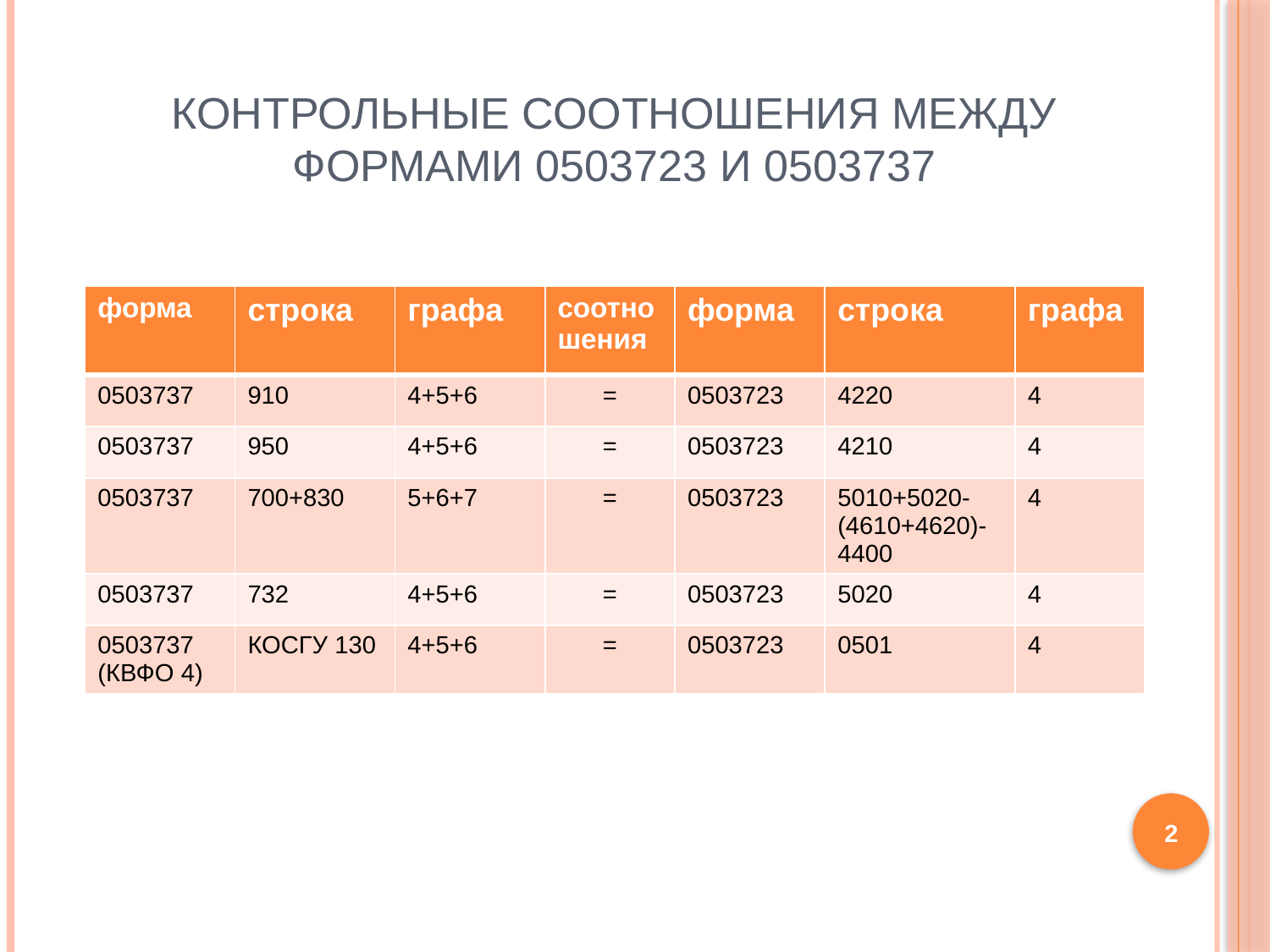

# Контрольные соотношения между формами 0503723 и 0503737
| форма | строка | графа | соотношения | форма | строка | графа |
| --- | --- | --- | --- | --- | --- | --- |
| 0503737 | 910 | 4+5+6 | = | 0503723 | 4220 | 4 |
| 0503737 | 950 | 4+5+6 | = | 0503723 | 4210 | 4 |
| 0503737 | 700+830 | 5+6+7 | = | 0503723 | 5010+5020-(4610+4620)-4400 | 4 |
| 0503737 | 732 | 4+5+6 | = | 0503723 | 5020 | 4 |
| 0503737 (КВФО 4) | КОСГУ 130 | 4+5+6 | = | 0503723 | 0501 | 4 |
2